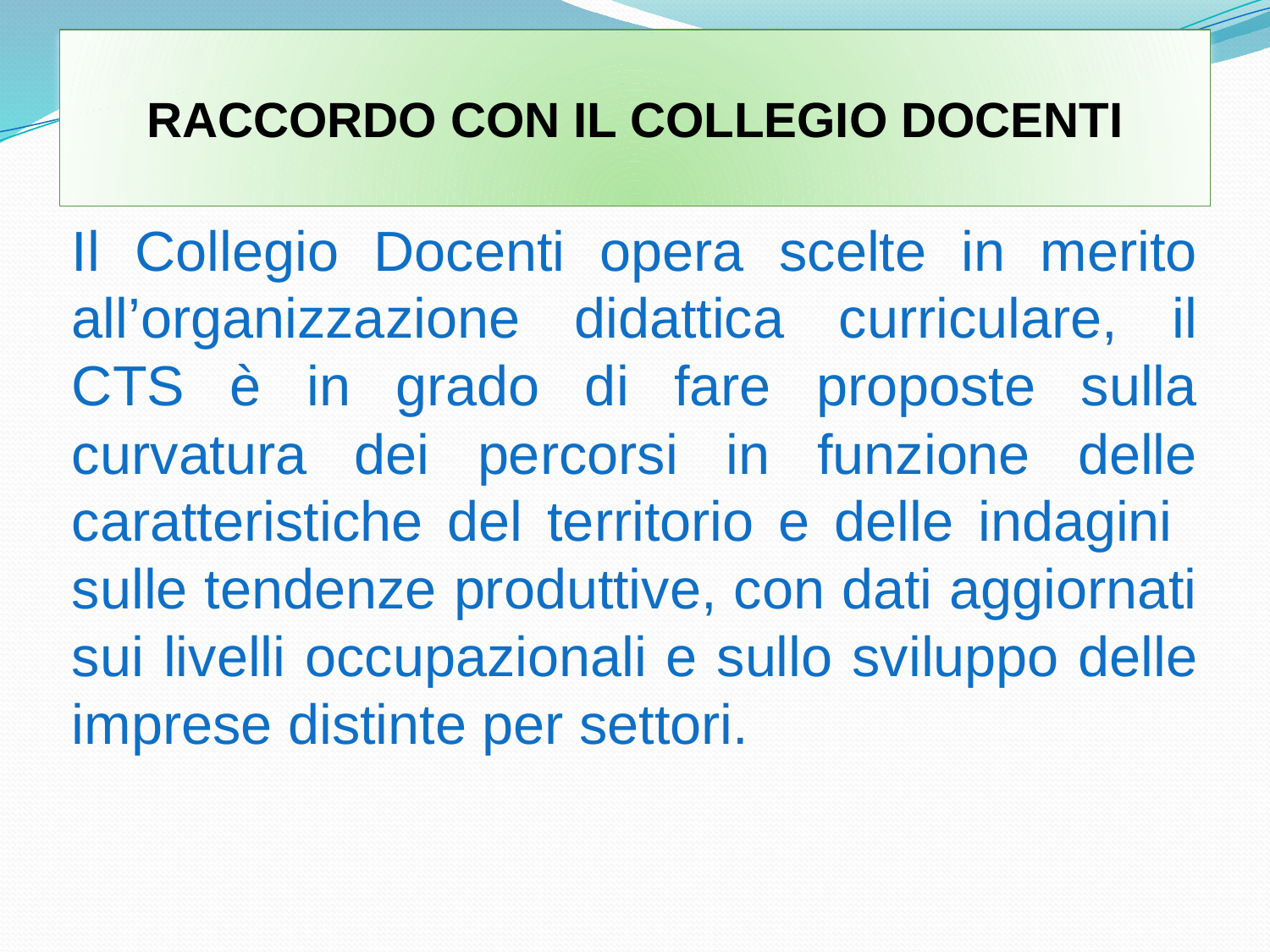

RACCORDO CON IL COLLEGIO DOCENTI
Il Collegio Docenti opera scelte in merito all’organizzazione didattica curriculare, il CTS è in grado di fare proposte sulla curvatura dei percorsi in funzione delle caratteristiche del territorio e delle indagini  sulle tendenze produttive, con dati aggiornati sui livelli occupazionali e sullo sviluppo delle imprese distinte per settori.